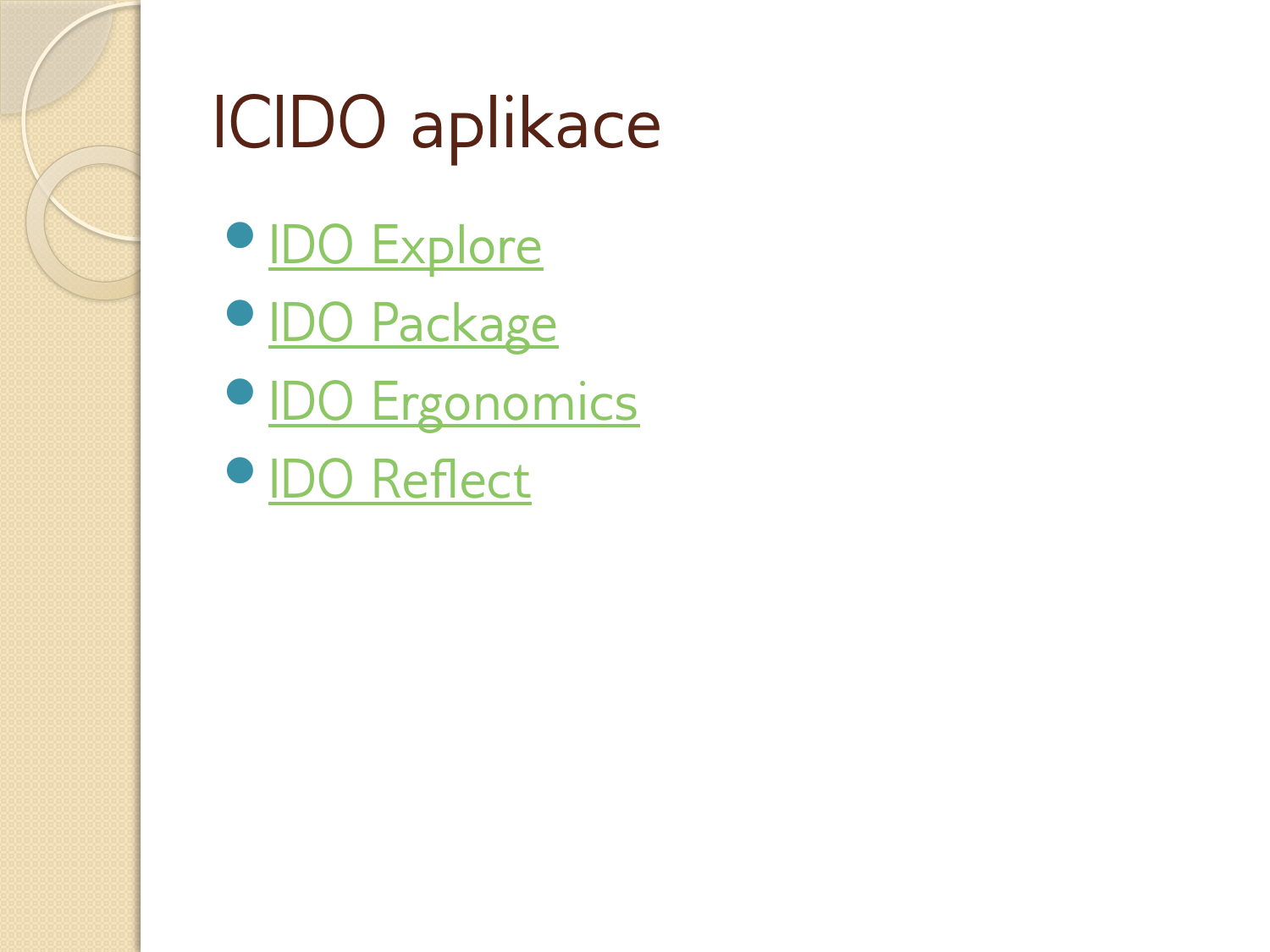

# ICIDO aplikace
IDO Explore
IDO Package
IDO Ergonomics
IDO Reflect